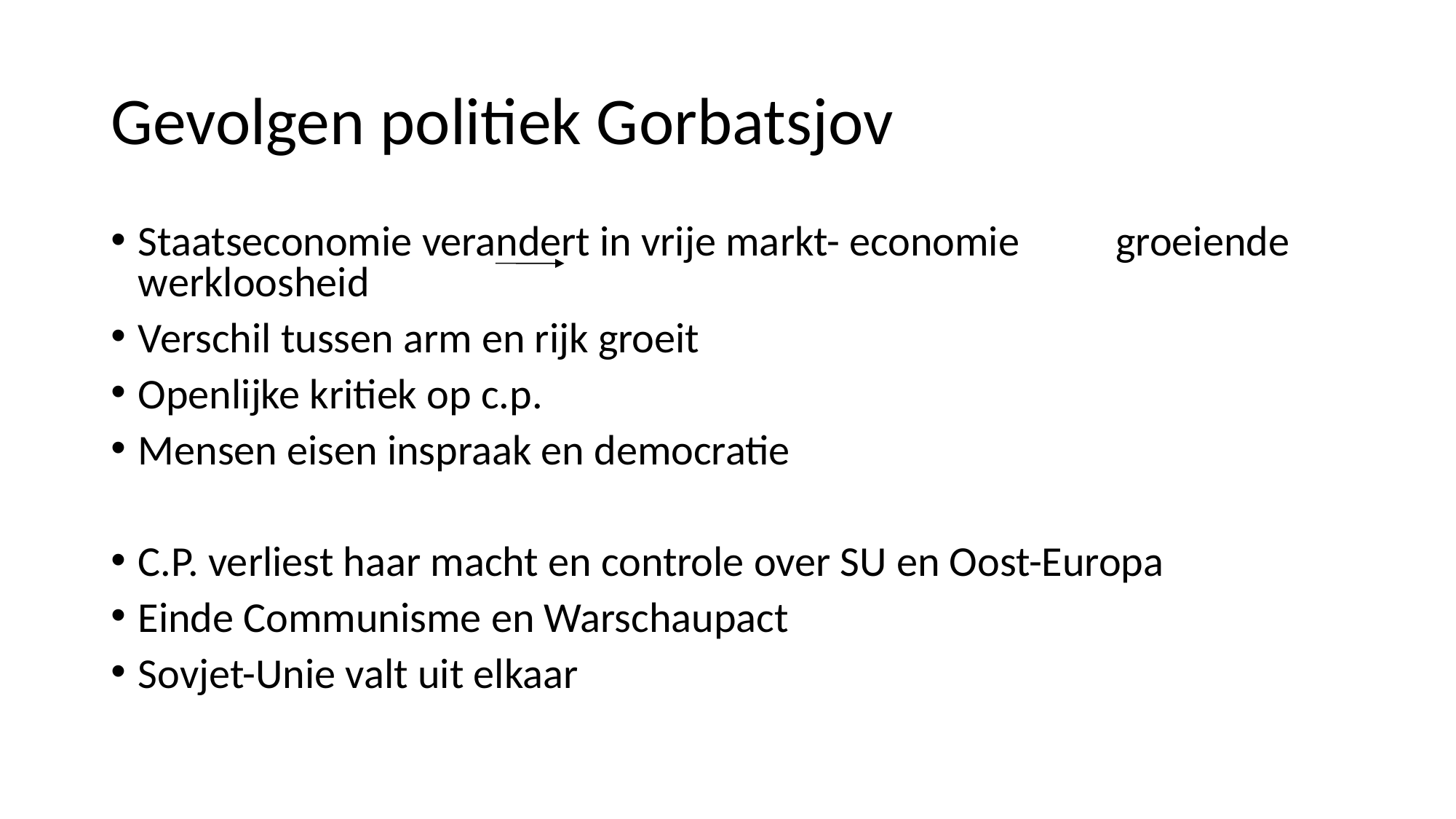

# Gevolgen politiek Gorbatsjov
Staatseconomie verandert in vrije markt- economie          groeiende werkloosheid
Verschil tussen arm en rijk groeit
Openlijke kritiek op c.p.
Mensen eisen inspraak en democratie

C.P. verliest haar macht en controle over SU en Oost-Europa
Einde Communisme en Warschaupact
Sovjet-Unie valt uit elkaar